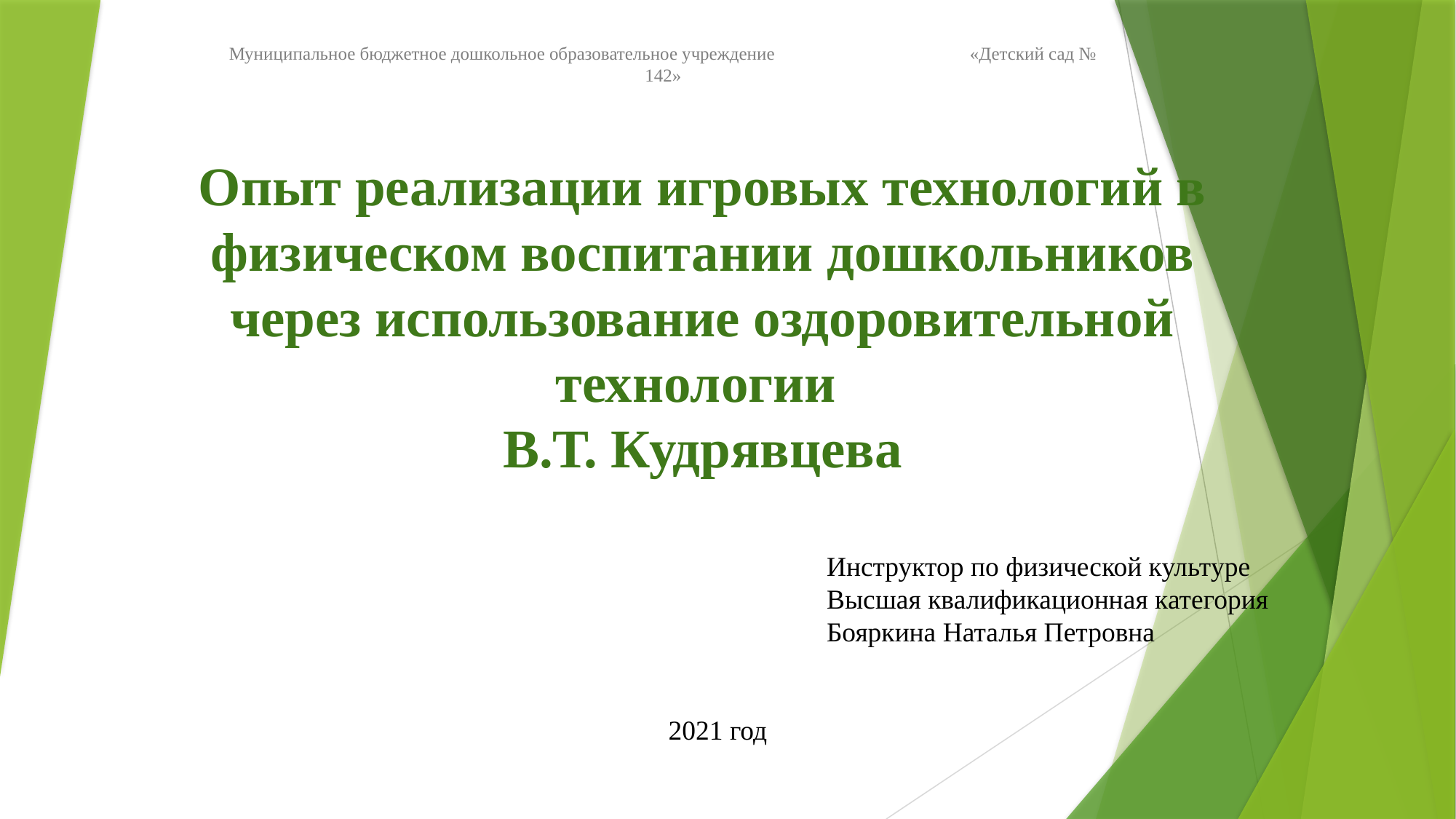

Муниципальное бюджетное дошкольное образовательное учреждение                                           «Детский сад № 142»
# Опыт реализации игровых технологий в физическом воспитании дошкольников через использование оздоровительной технологии В.Т. Кудрявцева
Инструктор по физической культуре
Высшая квалификационная категория
Бояркина Наталья Петровна
2021 год